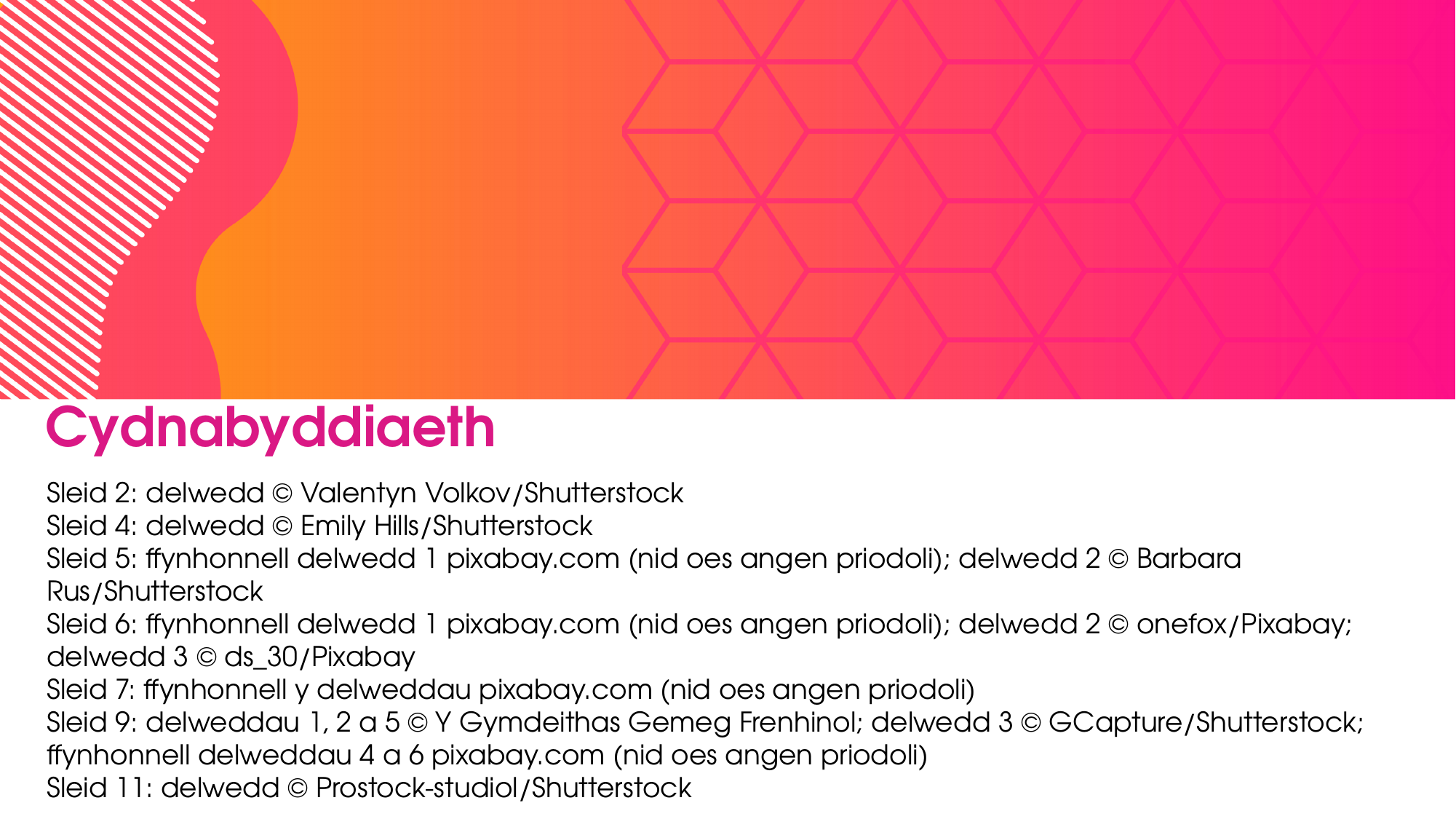

Cydnabyddiaeth

Sleid 2: delwedd © Valentyn Volkov/Shutterstock
Sleid 4: delwedd © Emily Hills/Shutterstock
Sleid 5: ffynhonnell delwedd 1 pixabay.com (nid oes angen priodoli); delwedd 2 © Barbara Rus/Shutterstock
Sleid 6: ffynhonnell delwedd 1 pixabay.com (nid oes angen priodoli); delwedd 2 © onefox/Pixabay; delwedd 3 © ds_30/Pixabay
Sleid 7: ffynhonnell y delweddau pixabay.com (nid oes angen priodoli)
Sleid 9: delweddau 1, 2 a 5 © Y Gymdeithas Gemeg Frenhinol; delwedd 3 © GCapture/Shutterstock; ffynhonnell delweddau 4 a 6 pixabay.com (nid oes angen priodoli)
Sleid 11: delwedd © Prostock-studiol/Shutterstock